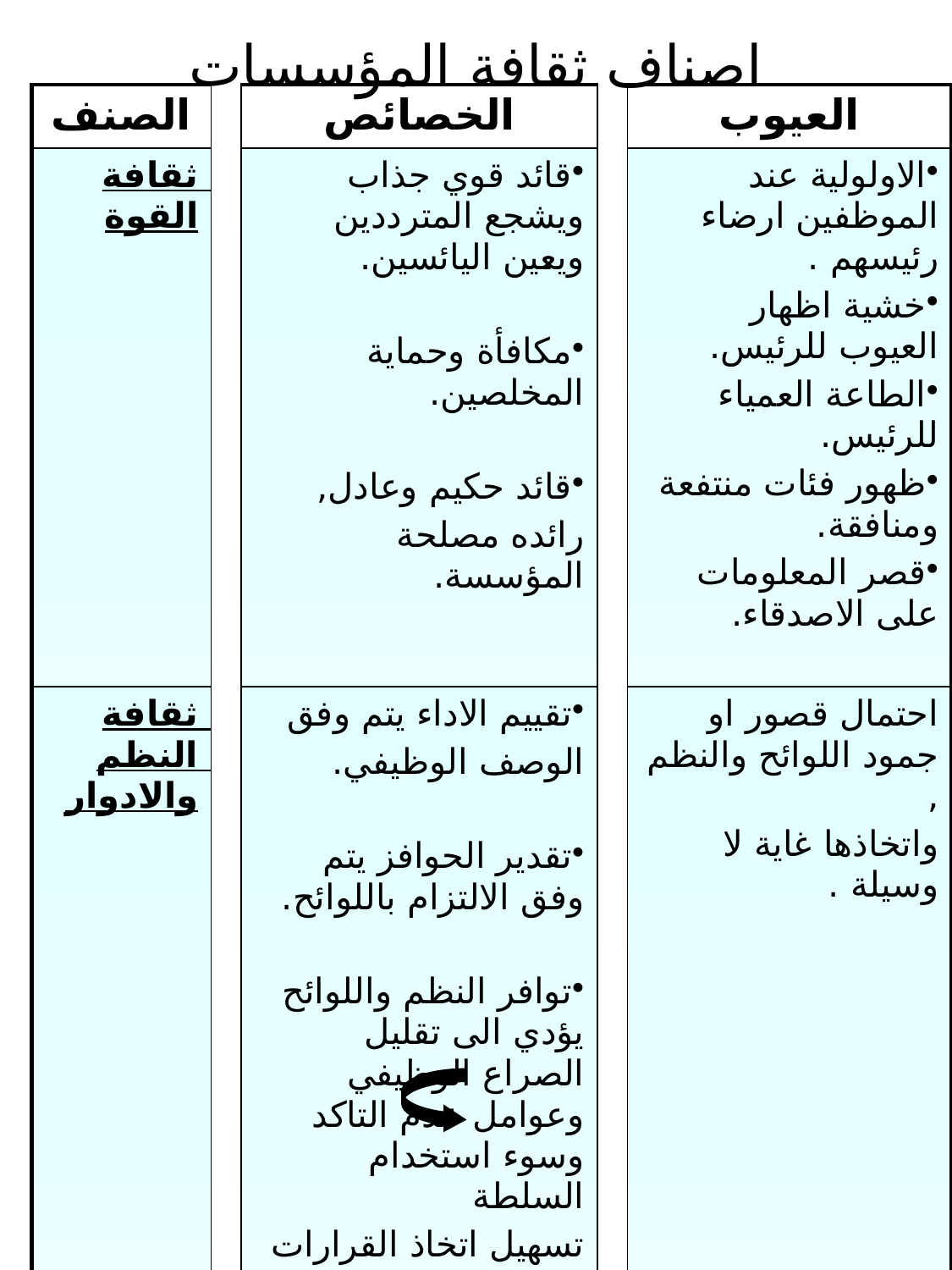

# اصناف ثقافة المؤسسات
| الصنف |  | الخصائص |  | العيوب |
| --- | --- | --- | --- | --- |
| ثقافة القوة |  | قائد قوي جذاب ويشجع المترددين ويعين اليائسين. مكافأة وحماية المخلصين. قائد حكيم وعادل, رائده مصلحة المؤسسة. |  | الاولولية عند الموظفين ارضاء رئيسهم . خشية اظهار العيوب للرئيس. الطاعة العمياء للرئيس. ظهور فئات منتفعة ومنافقة. قصر المعلومات على الاصدقاء. |
| ثقافة النظم والادوار |  | تقييم الاداء يتم وفق الوصف الوظيفي. تقدير الحوافز يتم وفق الالتزام باللوائح. توافر النظم واللوائح يؤدي الى تقليل الصراع الوظيفي وعوامل عدم التاكد وسوء استخدام السلطة تسهيل اتخاذ القرارات |  | احتمال قصور او جمود اللوائح والنظم , واتخاذها غاية لا وسيلة . |

33